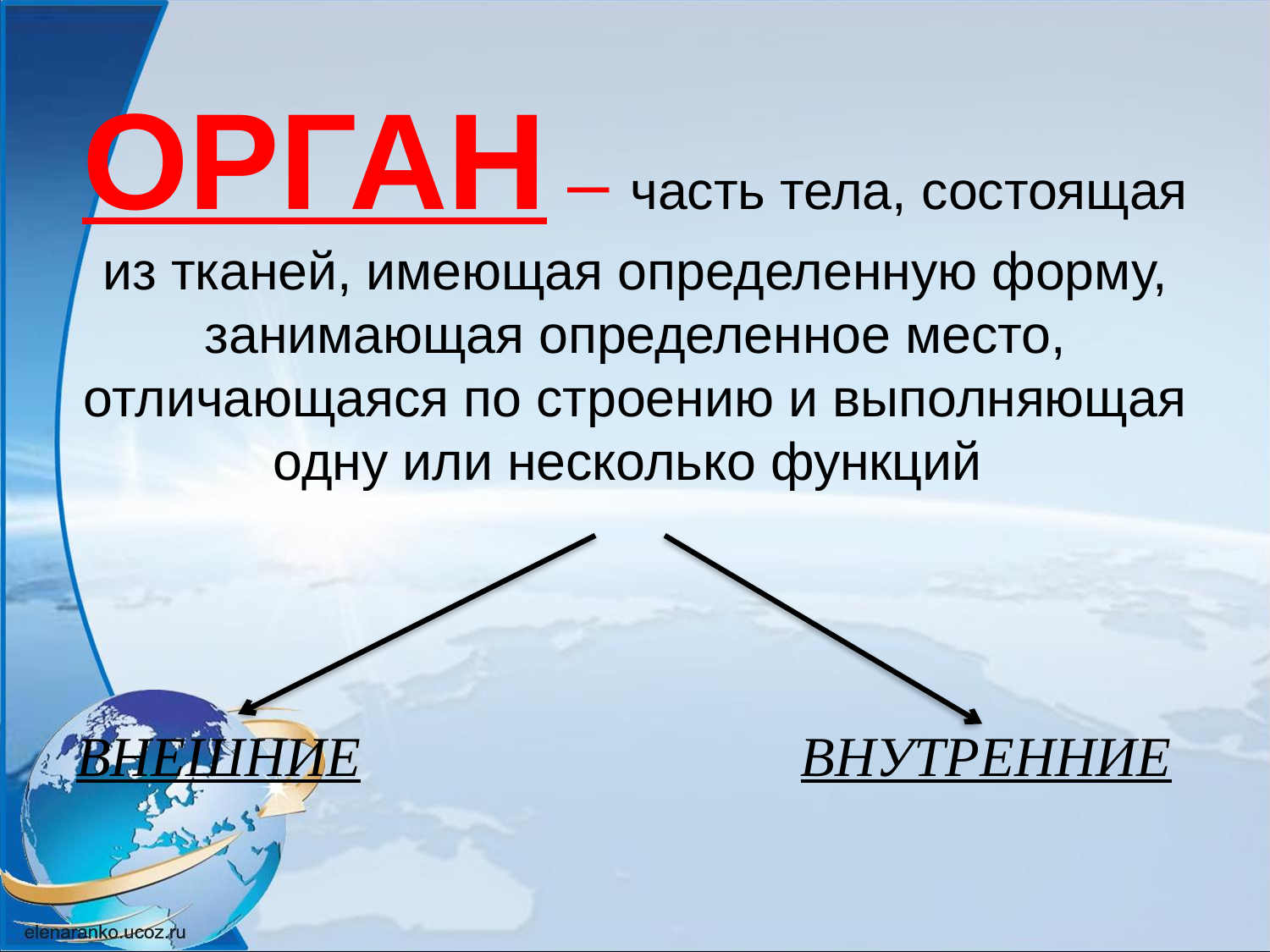

# ОРГАН – часть тела, состоящая из тканей, имеющая определенную форму, занимающая определенное место, отличающаяся по строению и выполняющая одну или несколько функций

ВНЕШНИЕ                               ВНУТРЕННИЕ